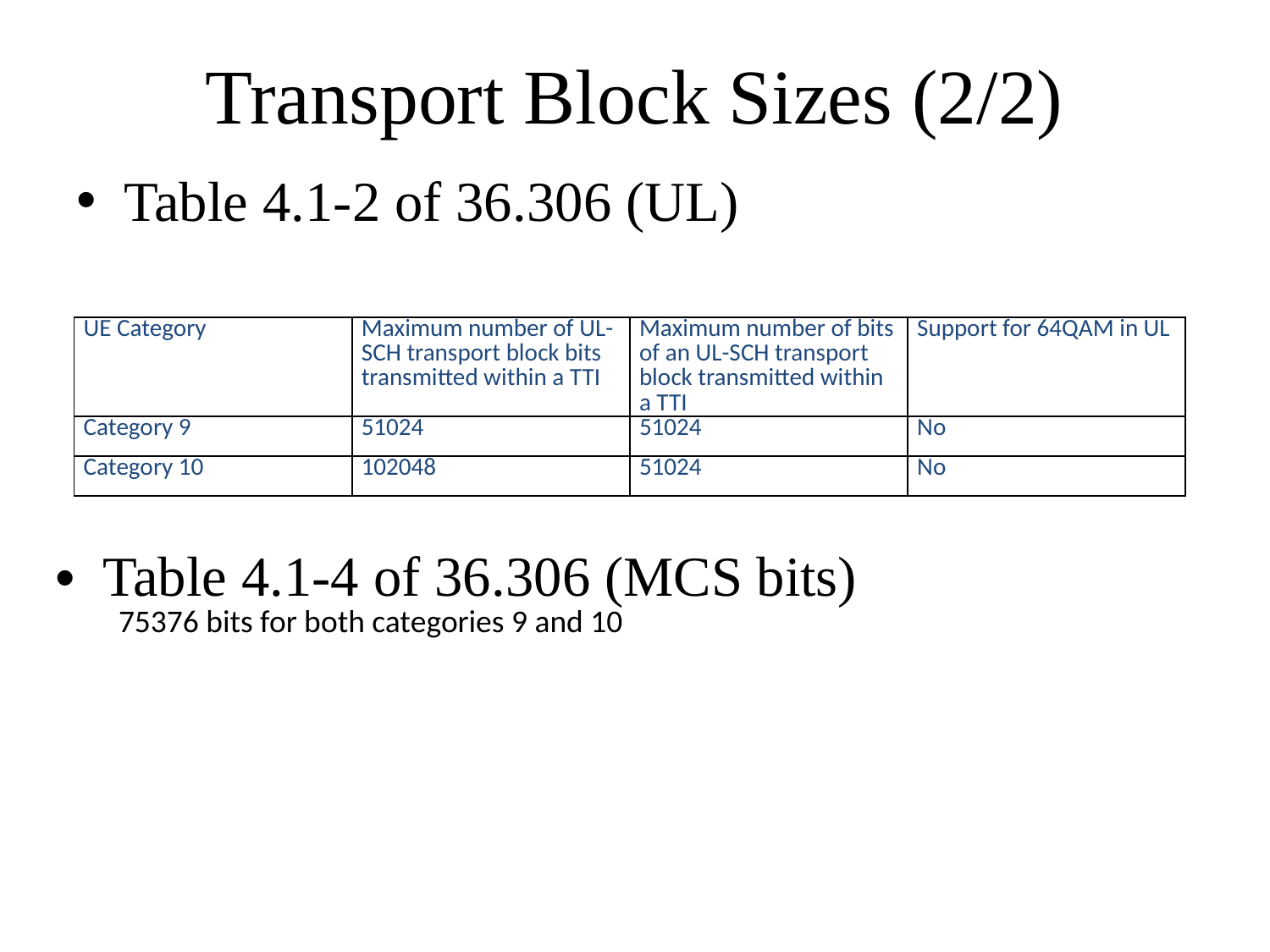

# Transport Block Sizes (2/2)
Table 4.1-2 of 36.306 (UL)
| UE Category | Maximum number of UL-SCH transport block bits transmitted within a TTI | Maximum number of bits of an UL-SCH transport block transmitted within a TTI | Support for 64QAM in UL |
| --- | --- | --- | --- |
| Category 9 | 51024 | 51024 | No |
| Category 10 | 102048 | 51024 | No |
Table 4.1-4 of 36.306 (MCS bits)
75376 bits for both categories 9 and 10